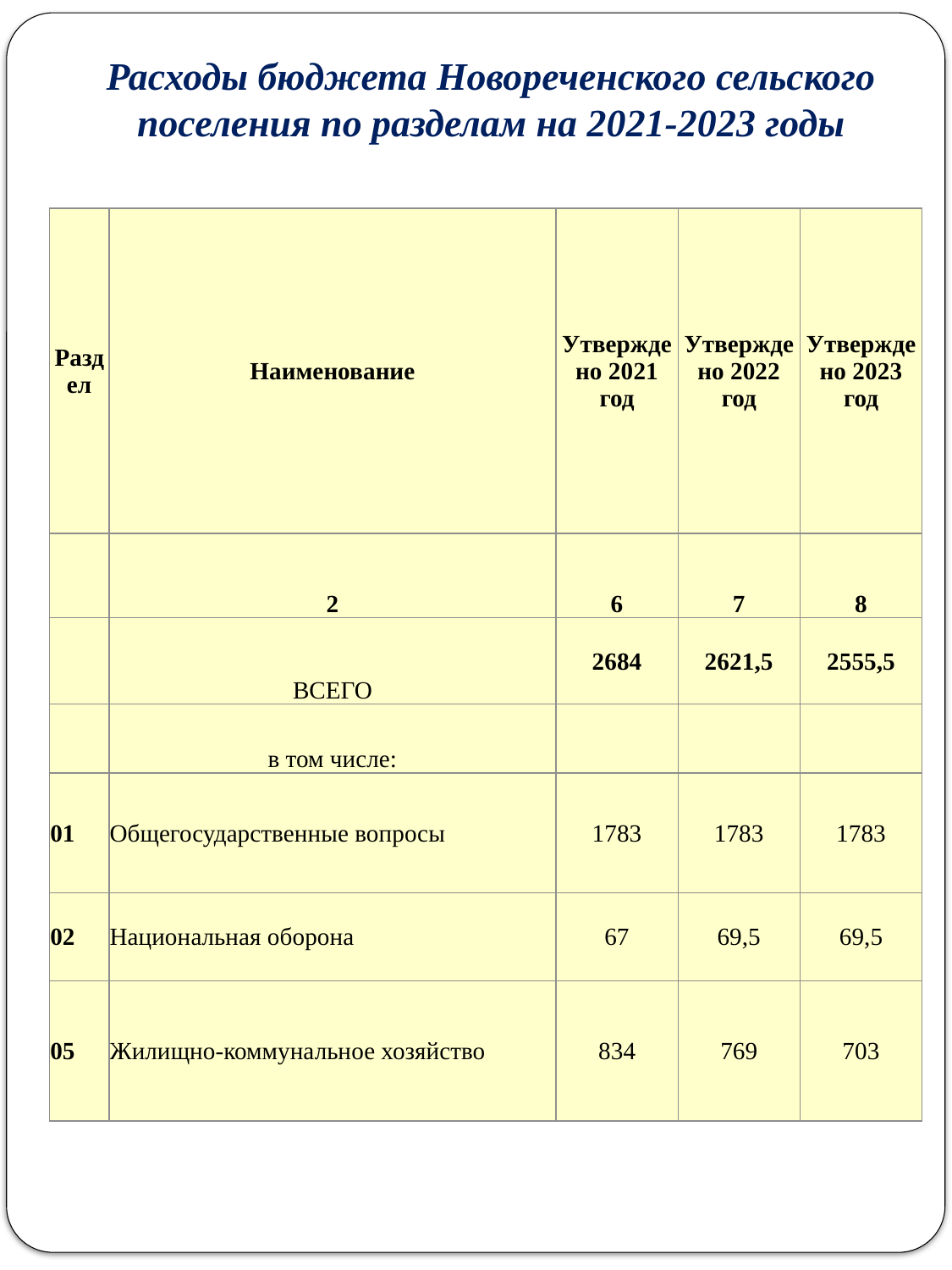

Расходы бюджета Новореченского сельского поселения по разделам на 2021-2023 годы
(тыс. рублей)
| Раздел | Наименование | Утверждено 2021 год | Утверждено 2022 год | Утверждено 2023 год |
| --- | --- | --- | --- | --- |
|  | 2 | 6 | 7 | 8 |
|  | ВСЕГО | 2684 | 2621,5 | 2555,5 |
|  | в том числе: |  |  |  |
| 01 | Общегосударственные вопросы | 1783 | 1783 | 1783 |
| 02 | Национальная оборона | 67 | 69,5 | 69,5 |
| 05 | Жилищно-коммунальное хозяйство | 834 | 769 | 703 |